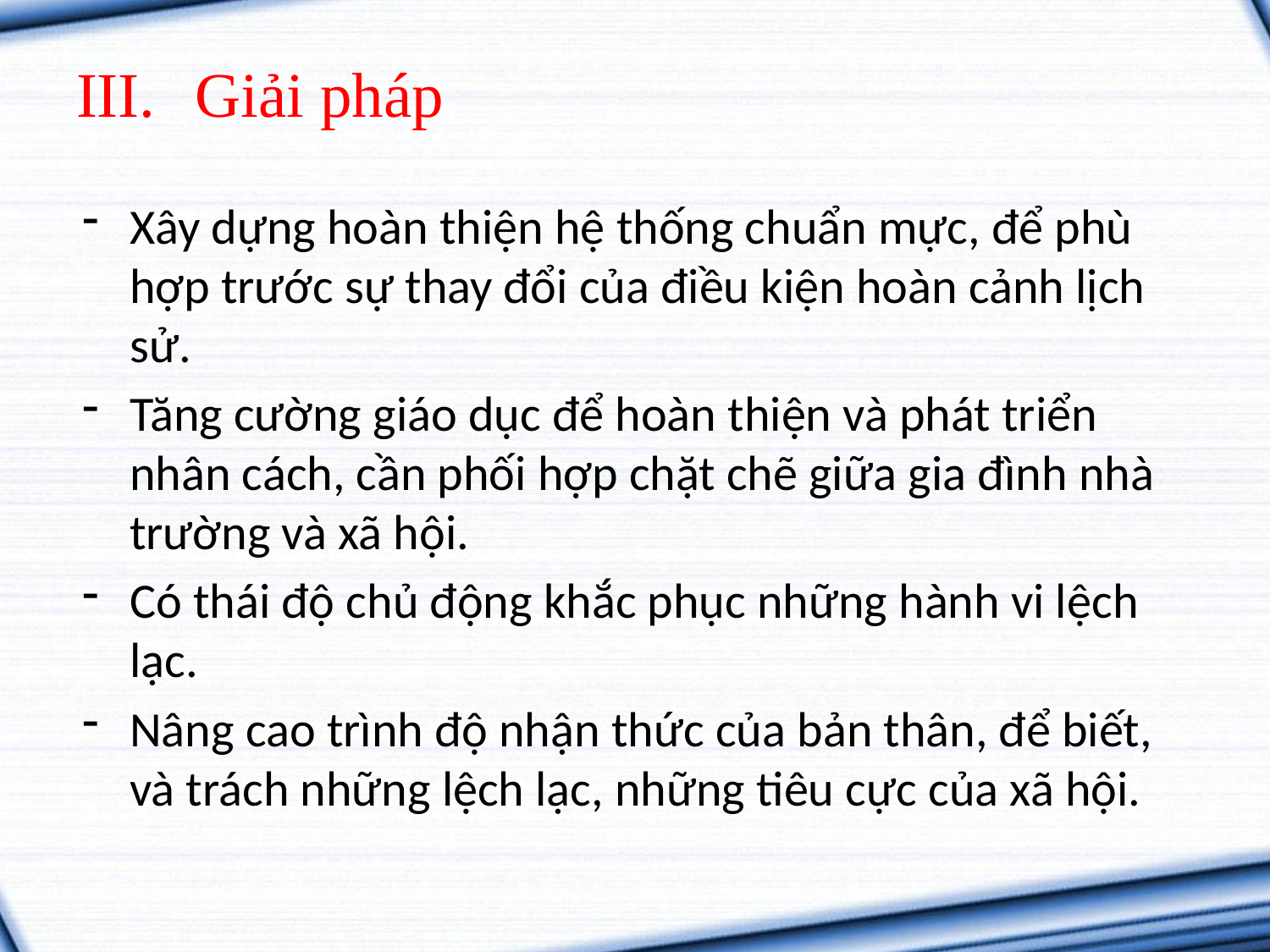

# Giải pháp
Xây dựng hoàn thiện hệ thống chuẩn mực, để phù hợp trước sự thay đổi của điều kiện hoàn cảnh lịch sử.
Tăng cường giáo dục để hoàn thiện và phát triển nhân cách, cần phối hợp chặt chẽ giữa gia đình nhà trường và xã hội.
Có thái độ chủ động khắc phục những hành vi lệch lạc.
Nâng cao trình độ nhận thức của bản thân, để biết, và trách những lệch lạc, những tiêu cực của xã hội.